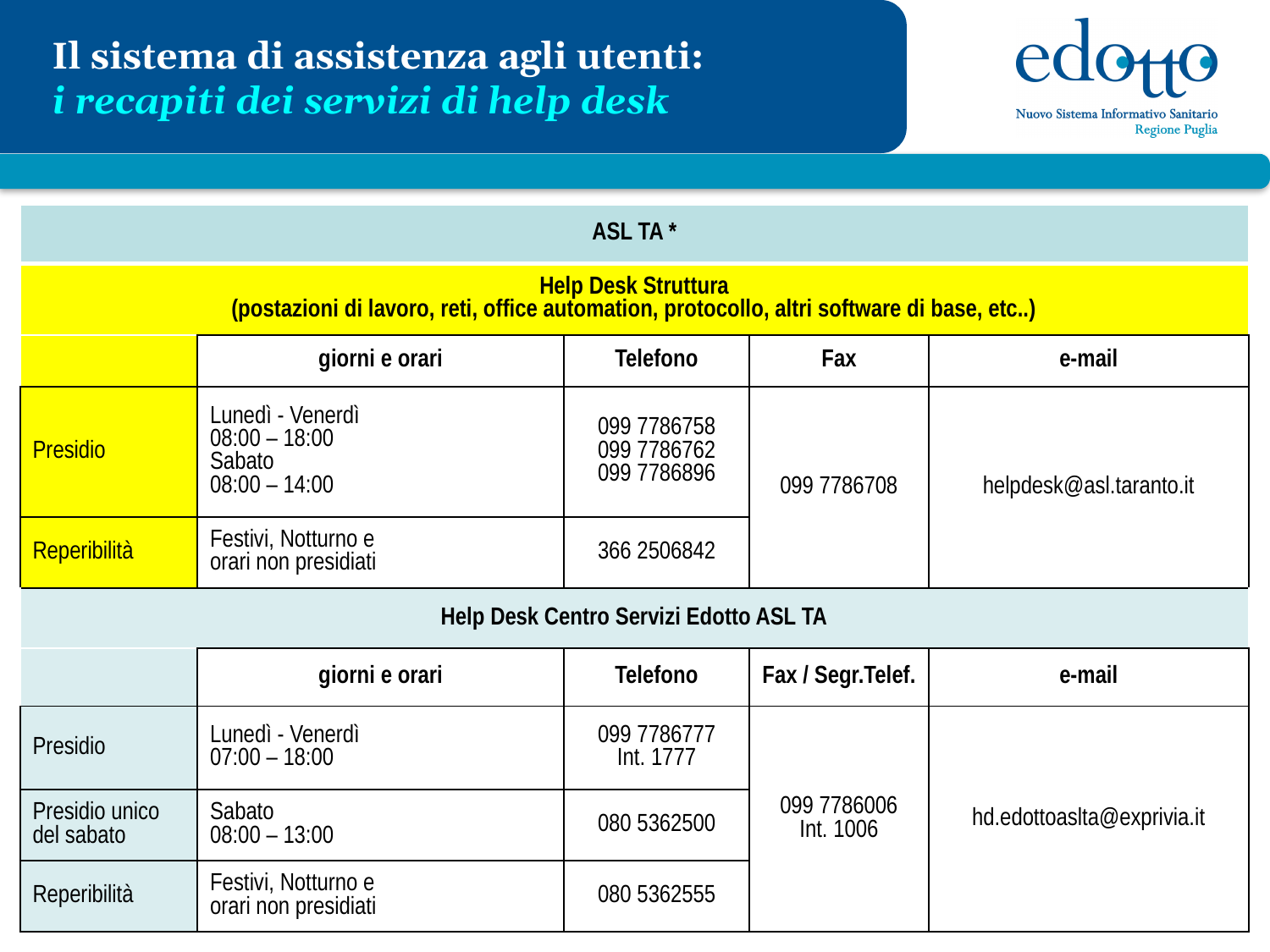

# Il sistema di assistenza agli utenti: i recapiti dei servizi di help desk
| ASL TA \* |  |  |  |  |
| --- | --- | --- | --- | --- |
| Help Desk Struttura (postazioni di lavoro, reti, office automation, protocollo, altri software di base, etc..) |  |  |  |  |
|  | giorni e orari | Telefono | Fax | e-mail |
| Presidio | Lunedì - Venerdì 08:00 – 18:00 Sabato 08:00 – 14:00 | 099 7786758 099 7786762 099 7786896 | 099 7786708 | helpdesk@asl.taranto.it |
| Reperibilità | Festivi, Notturno e orari non presidiati | 366 2506842 |  |  |
| Help Desk Centro Servizi Edotto ASL TA |  |  |  |  |
|  | giorni e orari | Telefono | Fax / Segr.Telef. | e-mail |
| Presidio | Lunedì - Venerdì 07:00 – 18:00 | 099 7786777 Int. 1777 | 099 7786006 Int. 1006 | hd.edottoaslta@exprivia.it |
| Presidio unico del sabato | Sabato 08:00 – 13:00 | 080 5362500 |  |  |
| Reperibilità | Festivi, Notturno e orari non presidiati | 080 5362555 |  |  |